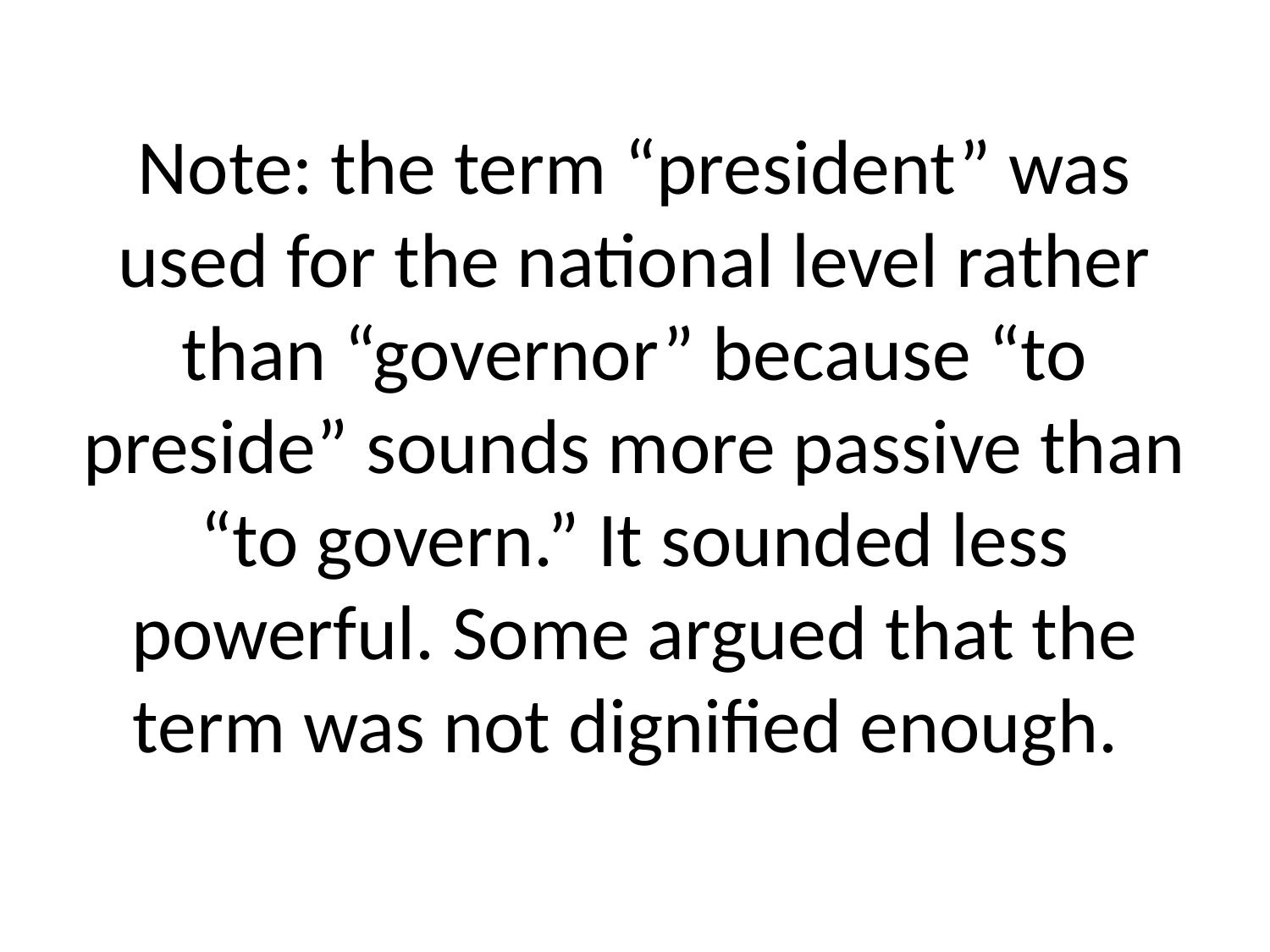

# Note: the term “president” was used for the national level rather than “governor” because “to preside” sounds more passive than “to govern.” It sounded less powerful. Some argued that the term was not dignified enough.